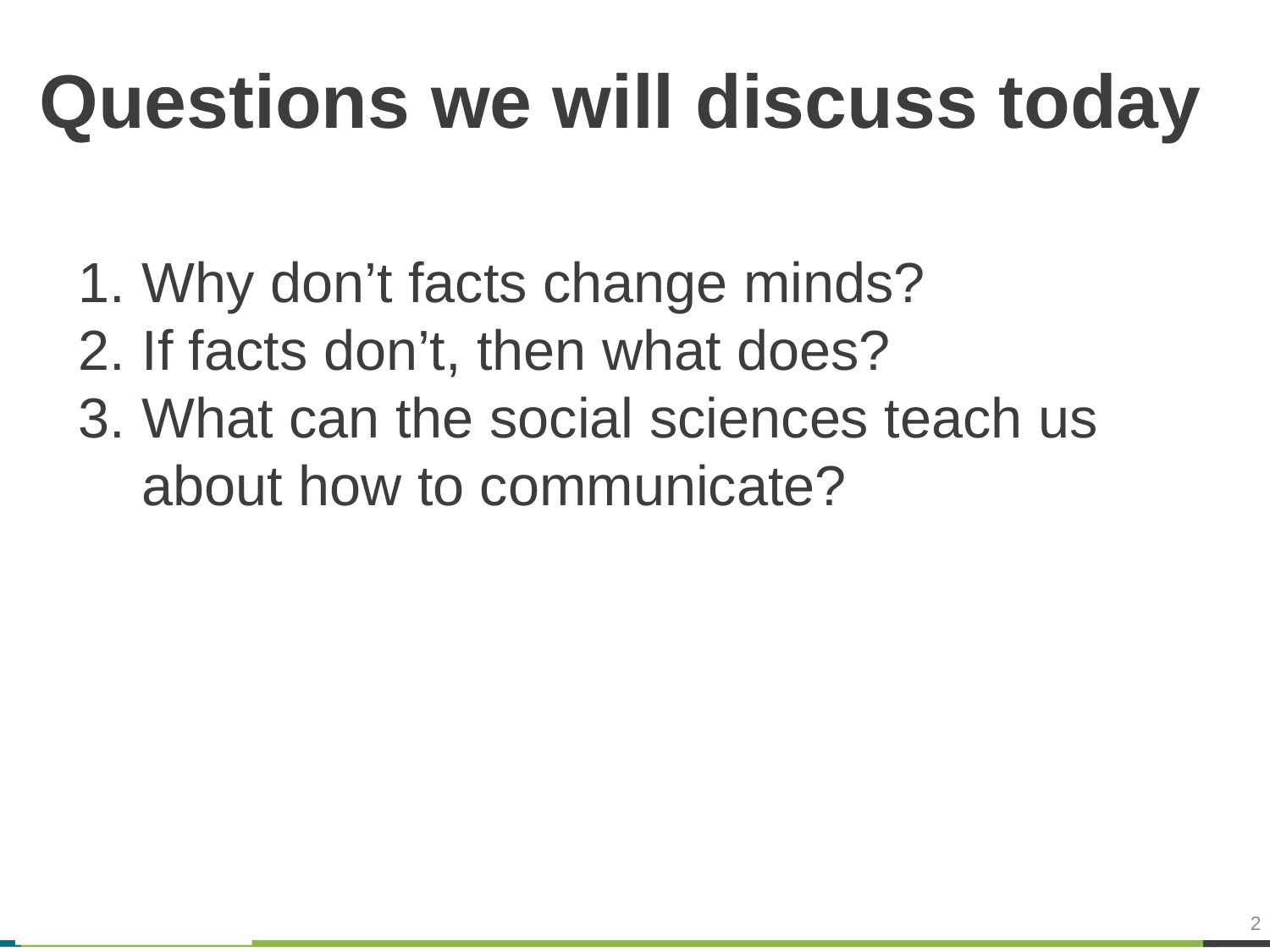

# Questions we will discuss today
Why don’t facts change minds?
If facts don’t, then what does?
What can the social sciences teach us about how to communicate?